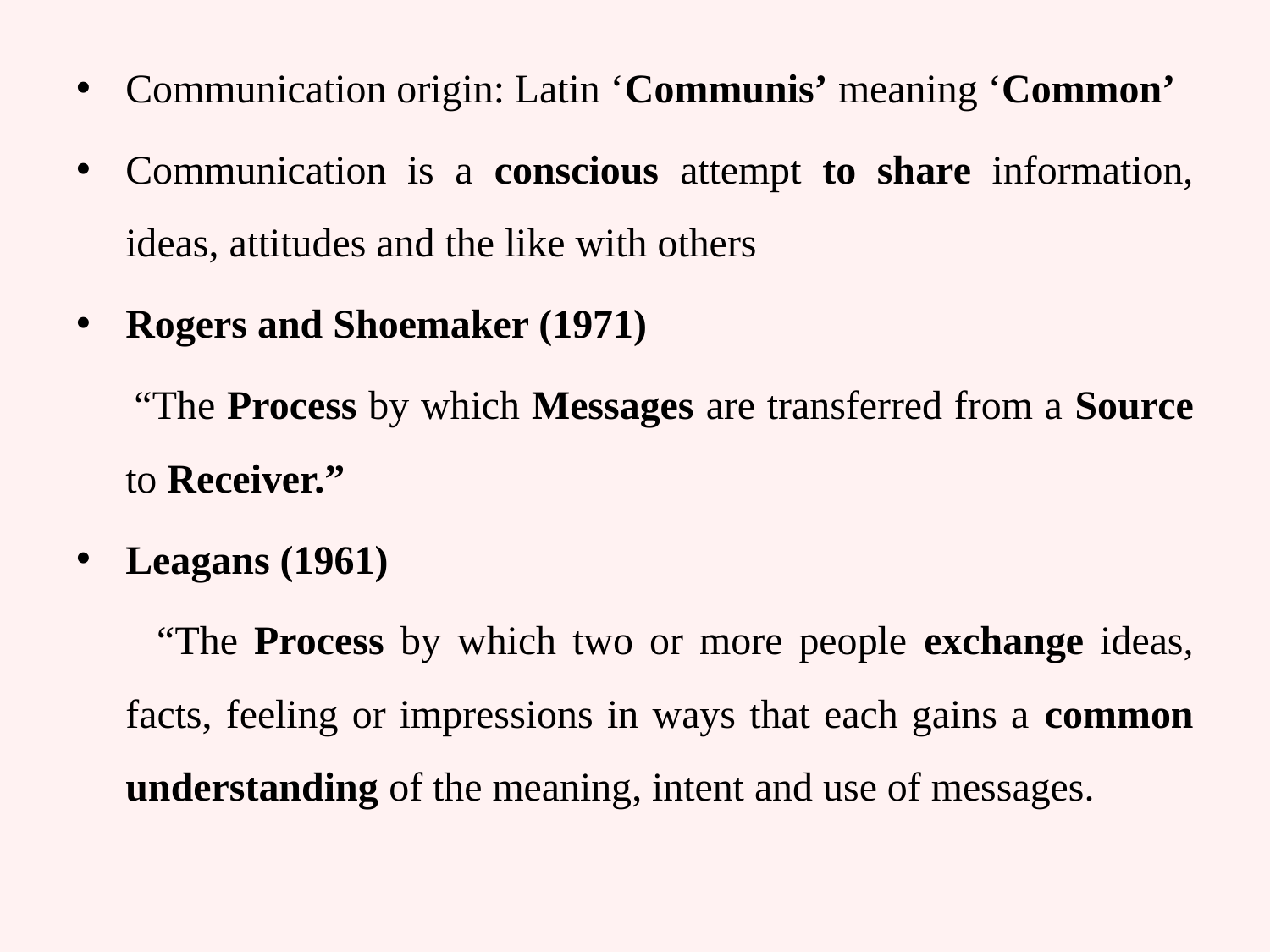

Communication origin: Latin ‘Communis’ meaning ‘Common’
Communication is a conscious attempt to share information, ideas, attitudes and the like with others
Rogers and Shoemaker (1971)
     “The Process by which Messages are transferred from a Source to Receiver.”
Leagans (1961)
     “The Process by which two or more people exchange ideas, facts, feeling or impressions in ways that each gains a common understanding of the meaning, intent and use of messages.